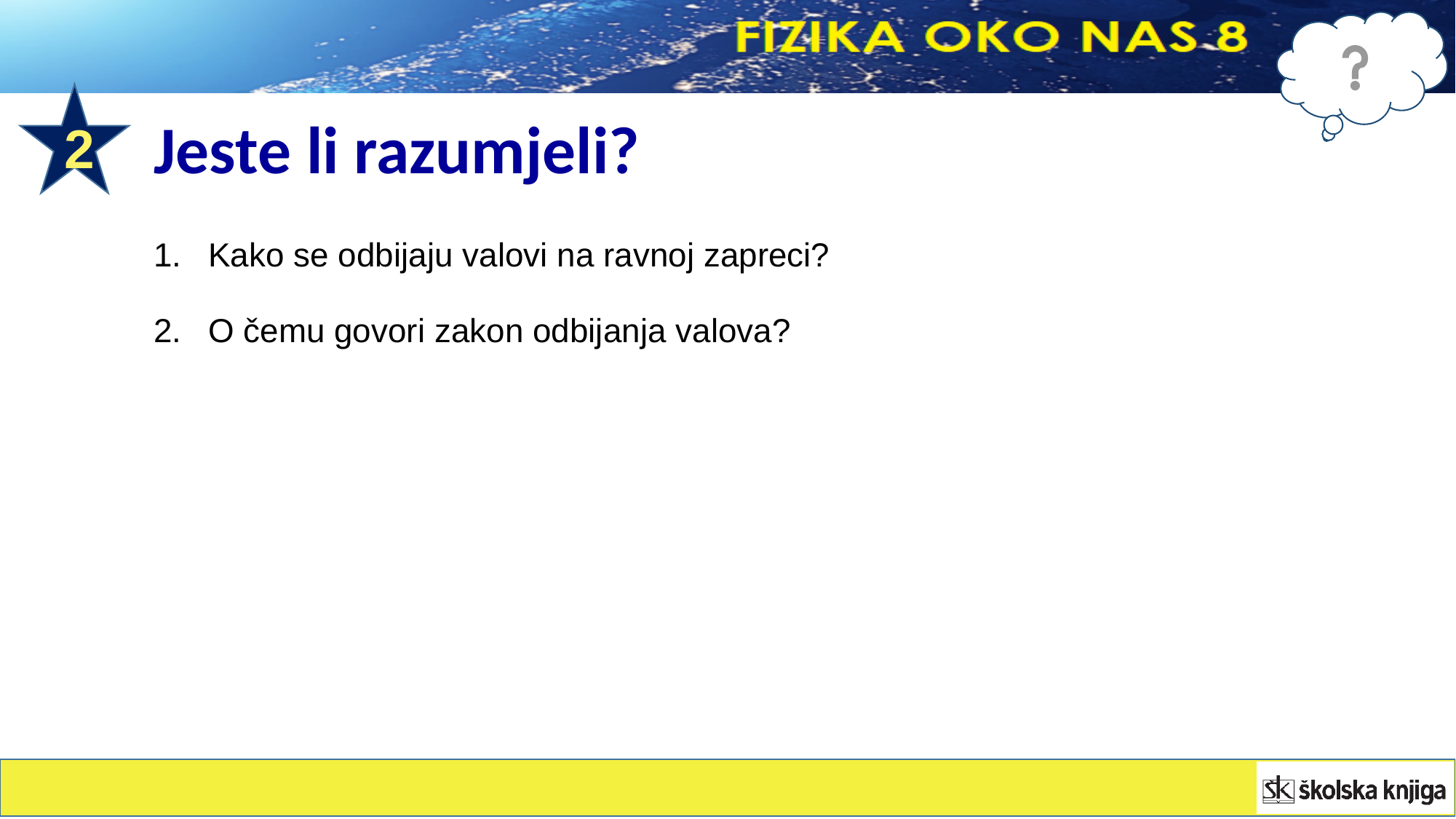

2
Jeste li razumjeli?
Kako se odbijaju valovi na ravnoj zapreci?
O čemu govori zakon odbijanja valova?